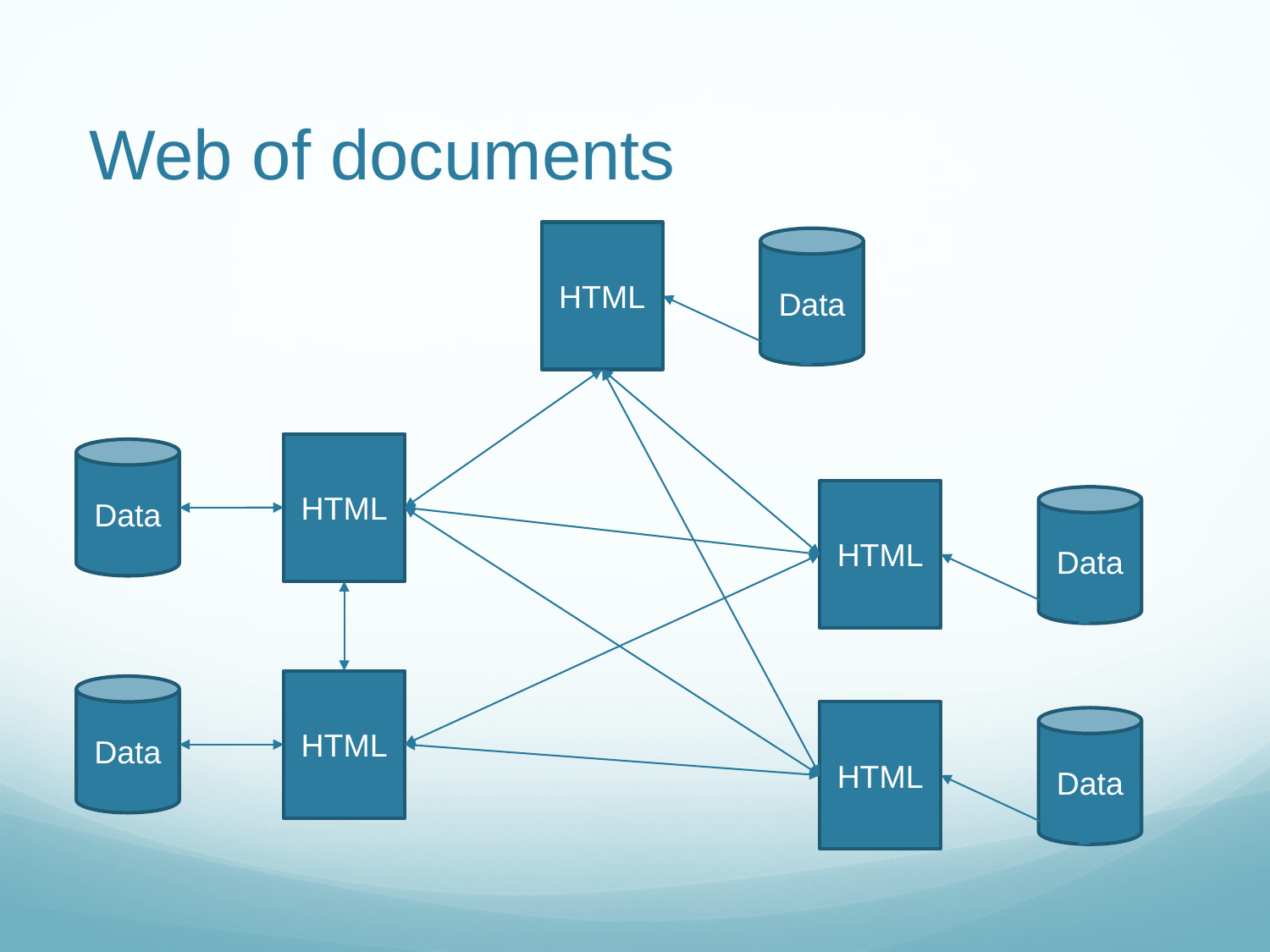

# Web of documents
HTML
Data
HTML
Data
HTML
Data
HTML
Data
HTML
Data